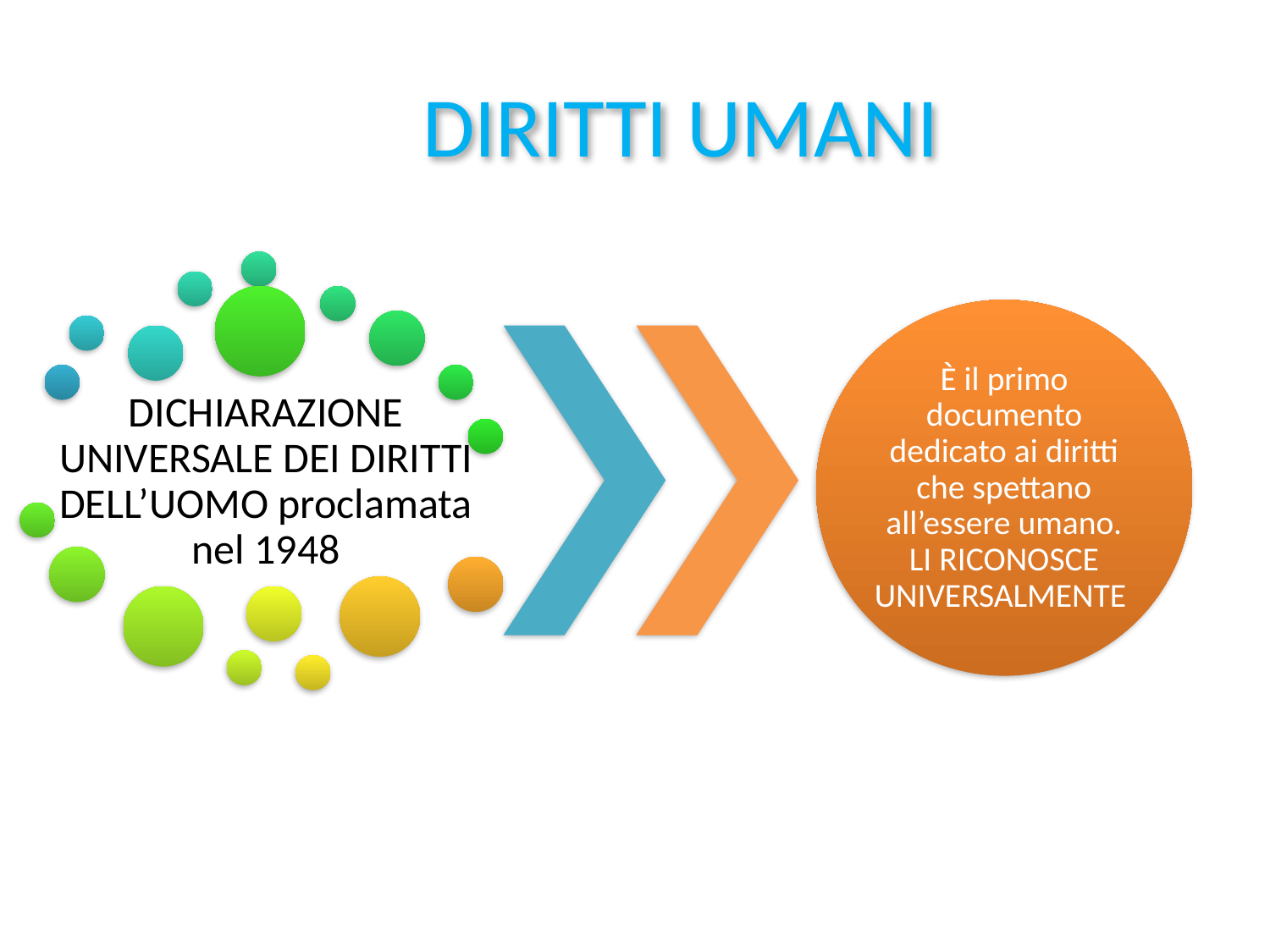

DICHIARAZIONE UNIVERSALE DEI DIRITTI DELL’UOMO proclamata nel 1948
È il primo documento dedicato ai diritti che spettano all’essere umano. LI RICONOSCE UNIVERSALMENTE
     DIRITTI UMANI